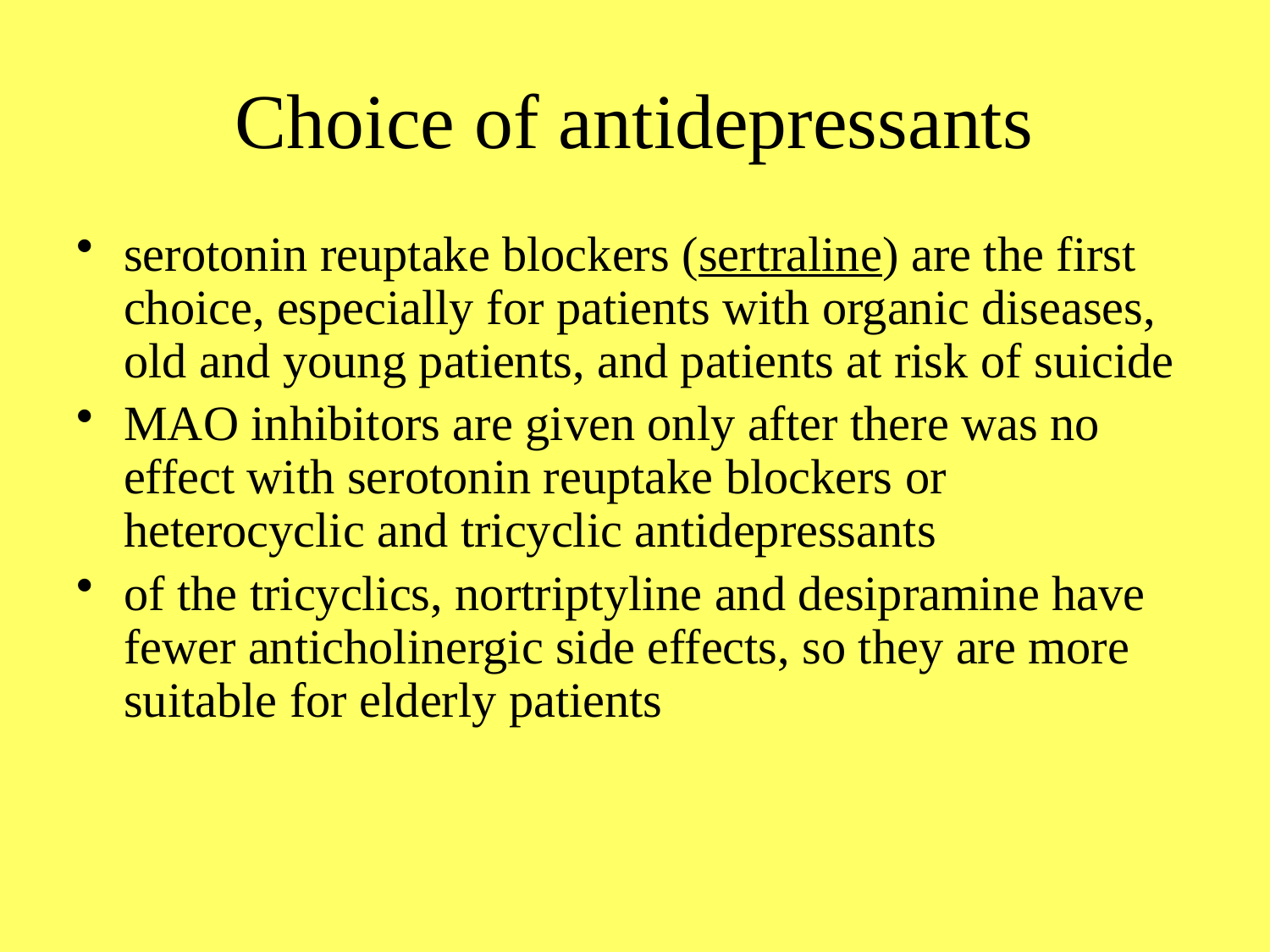

# Choice of antidepressants
serotonin reuptake blockers (sertraline) are the first choice, especially for patients with organic diseases, old and young patients, and patients at risk of suicide
MAO inhibitors are given only after there was no effect with serotonin reuptake blockers or heterocyclic and tricyclic antidepressants
of the tricyclics, nortriptyline and desipramine have fewer anticholinergic side effects, so they are more suitable for elderly patients